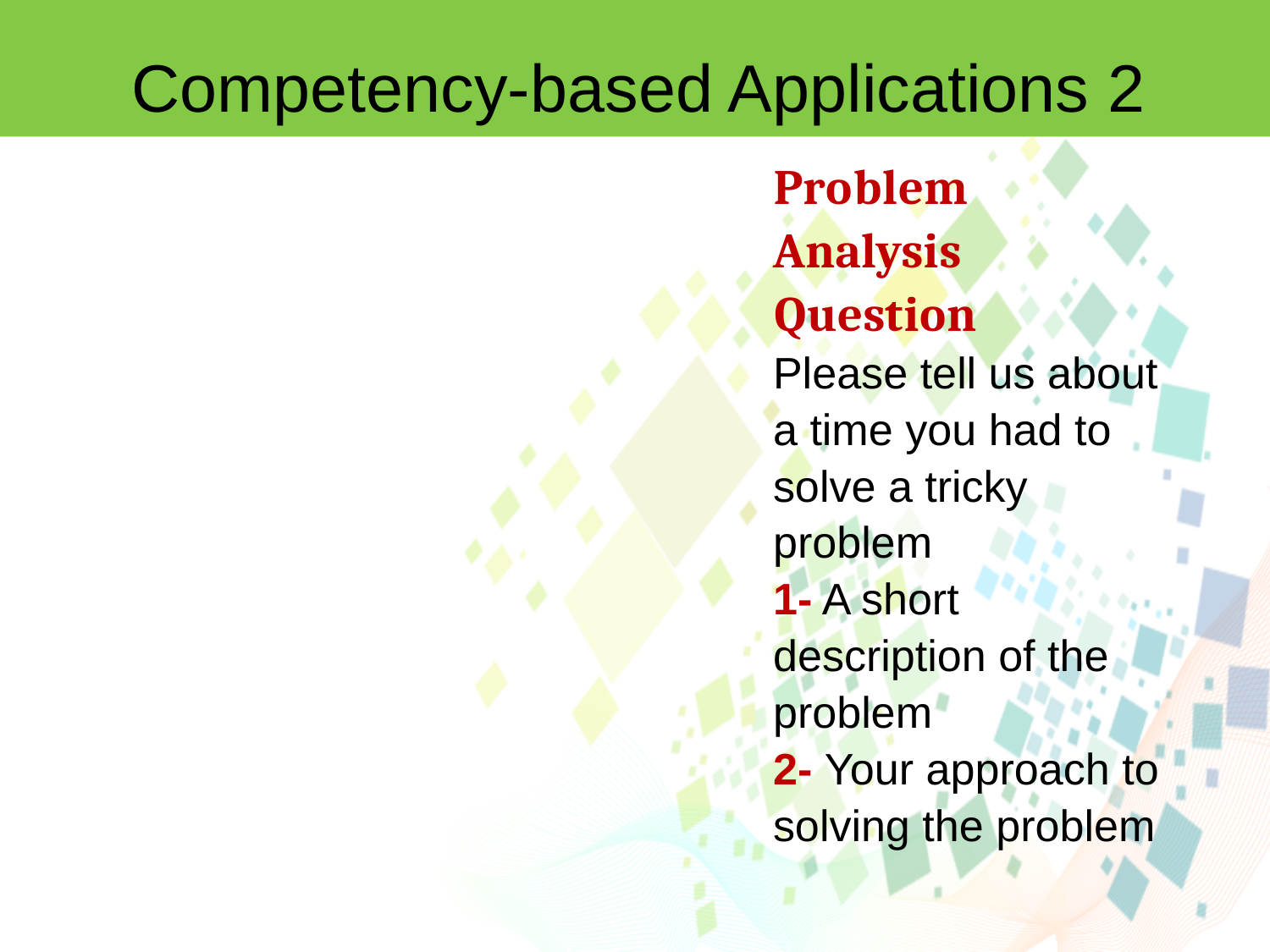

Competency-based Applications 2
Problem Analysis Question
Please tell us about a time you had to solve a tricky problem
1- A short description of the problem
2- Your approach to solving the problem